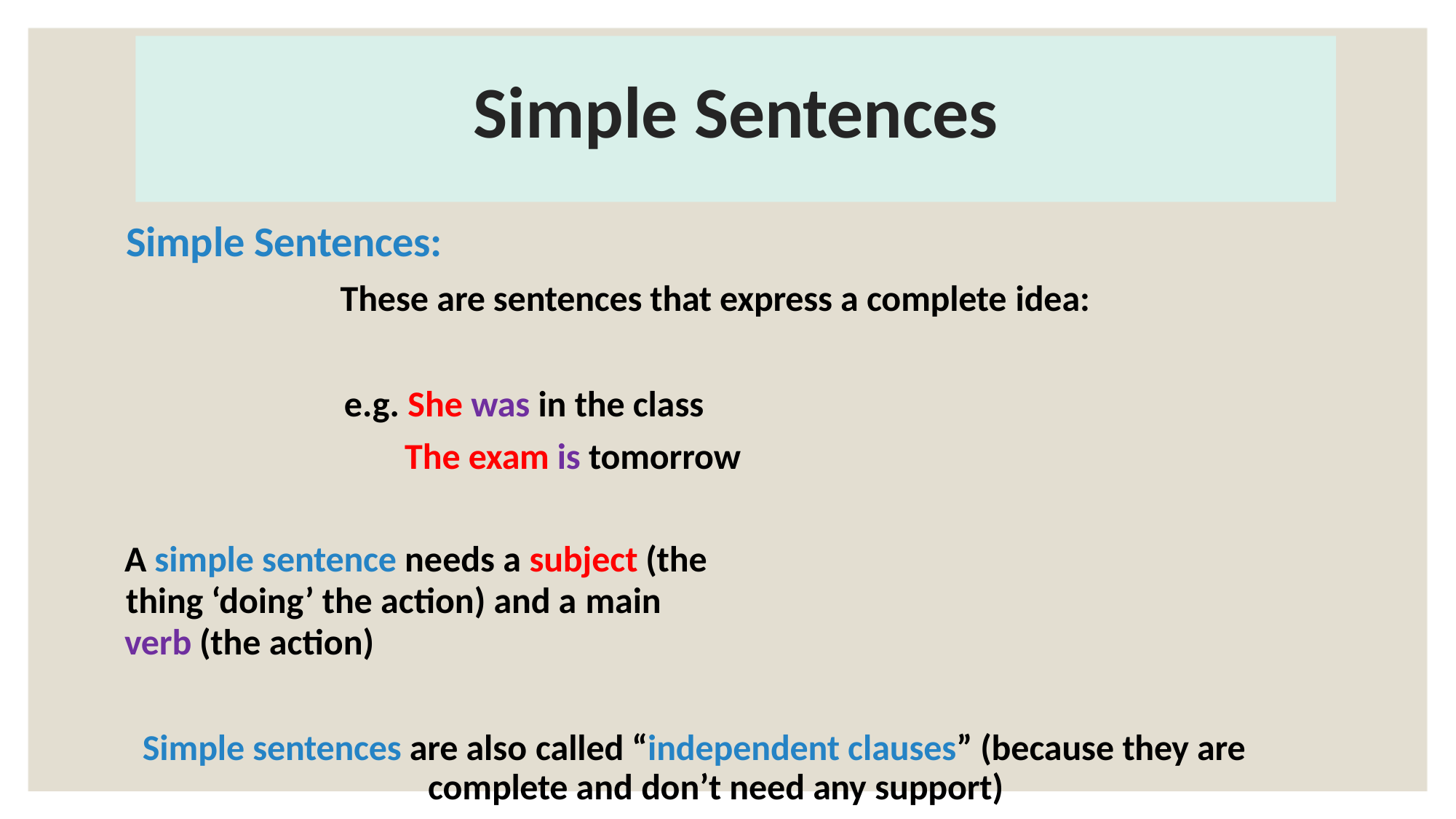

# Simple Sentences
Simple Sentences:
These are sentences that express a complete idea:

e.g. She was in the class  The exam is tomorrow

A simple sentence needs a subject (the thing ‘doing’ the action) and a main
verb (the action)

Simple sentences are also called “independent clauses” (because they are  complete and don’t need any support)